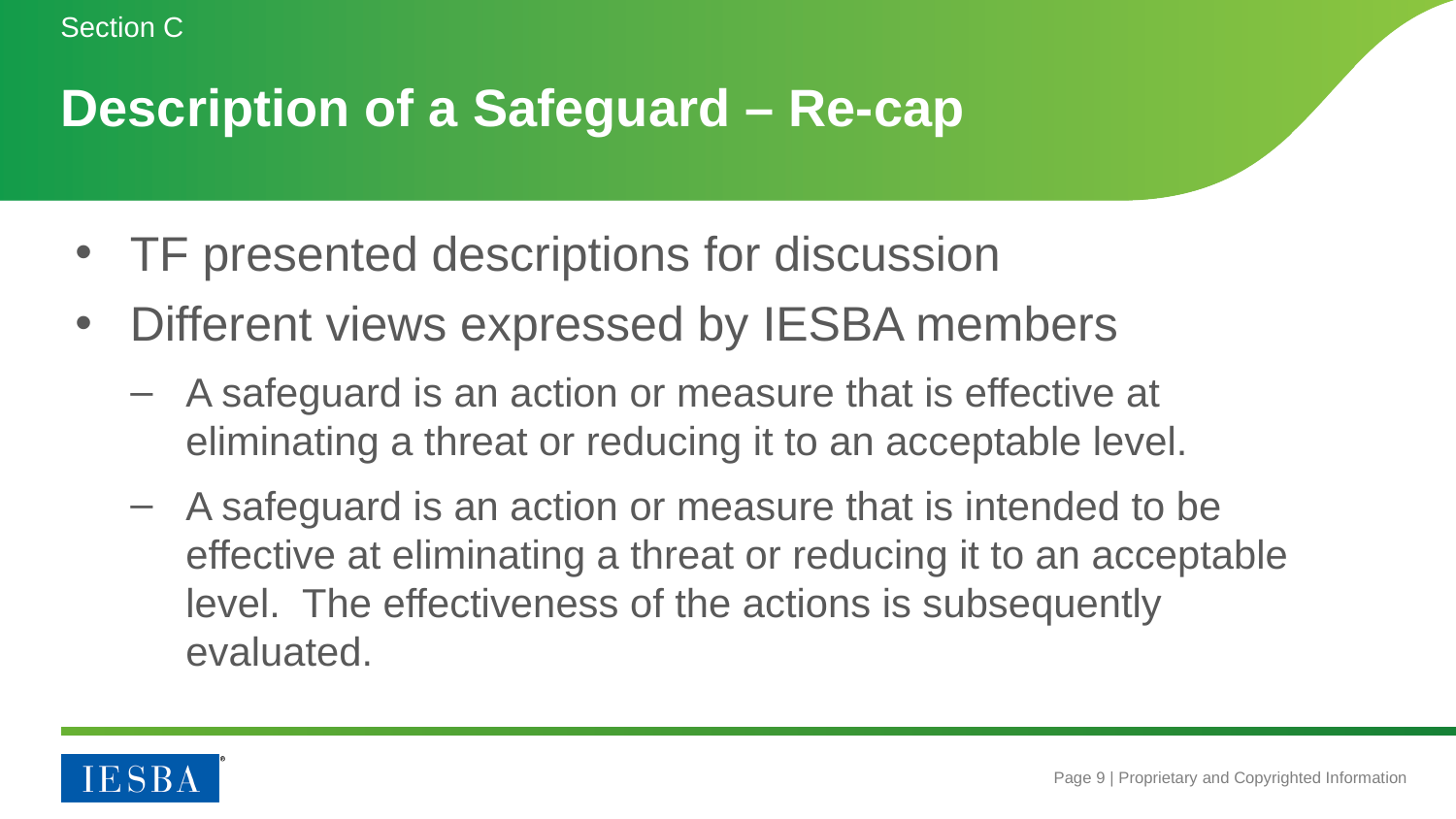

Section C
# Description of a Safeguard – Re-cap
TF presented descriptions for discussion
Different views expressed by IESBA members
A safeguard is an action or measure that is effective at eliminating a threat or reducing it to an acceptable level.
A safeguard is an action or measure that is intended to be effective at eliminating a threat or reducing it to an acceptable level.  The effectiveness of the actions is subsequently evaluated.